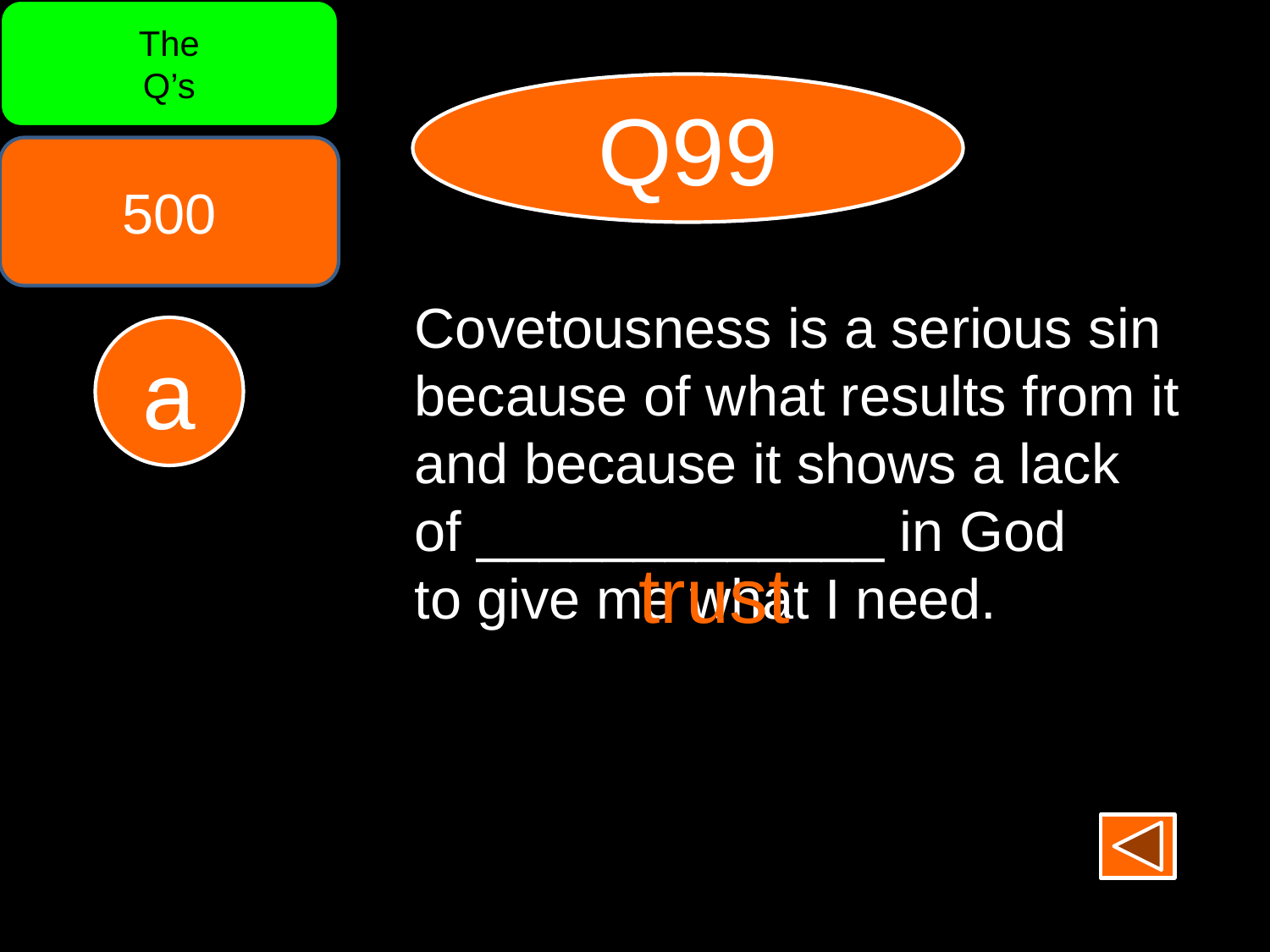

The
Q’s
Q99
500
Covetousness is a serious sin because of what results from it and because it shows a lack
of _____________ in God
to give me what I need.
a
trust